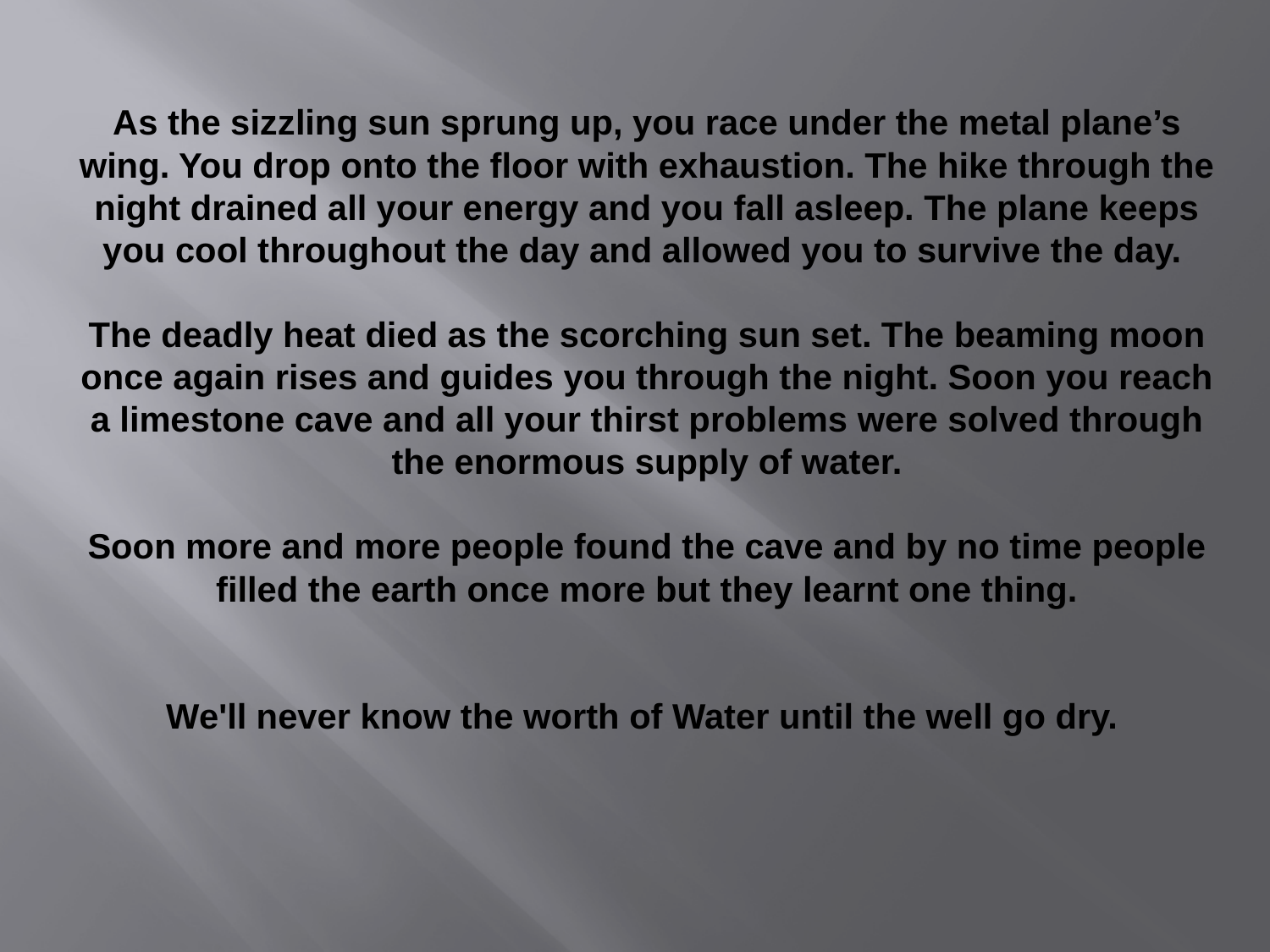

# As the sizzling sun sprung up, you race under the metal plane’s wing. You drop onto the floor with exhaustion. The hike through the night drained all your energy and you fall asleep. The plane keeps you cool throughout the day and allowed you to survive the day. The deadly heat died as the scorching sun set. The beaming moon once again rises and guides you through the night. Soon you reach a limestone cave and all your thirst problems were solved through the enormous supply of water. Soon more and more people found the cave and by no time people filled the earth once more but they learnt one thing. We'll never know the worth of Water until the well go dry.